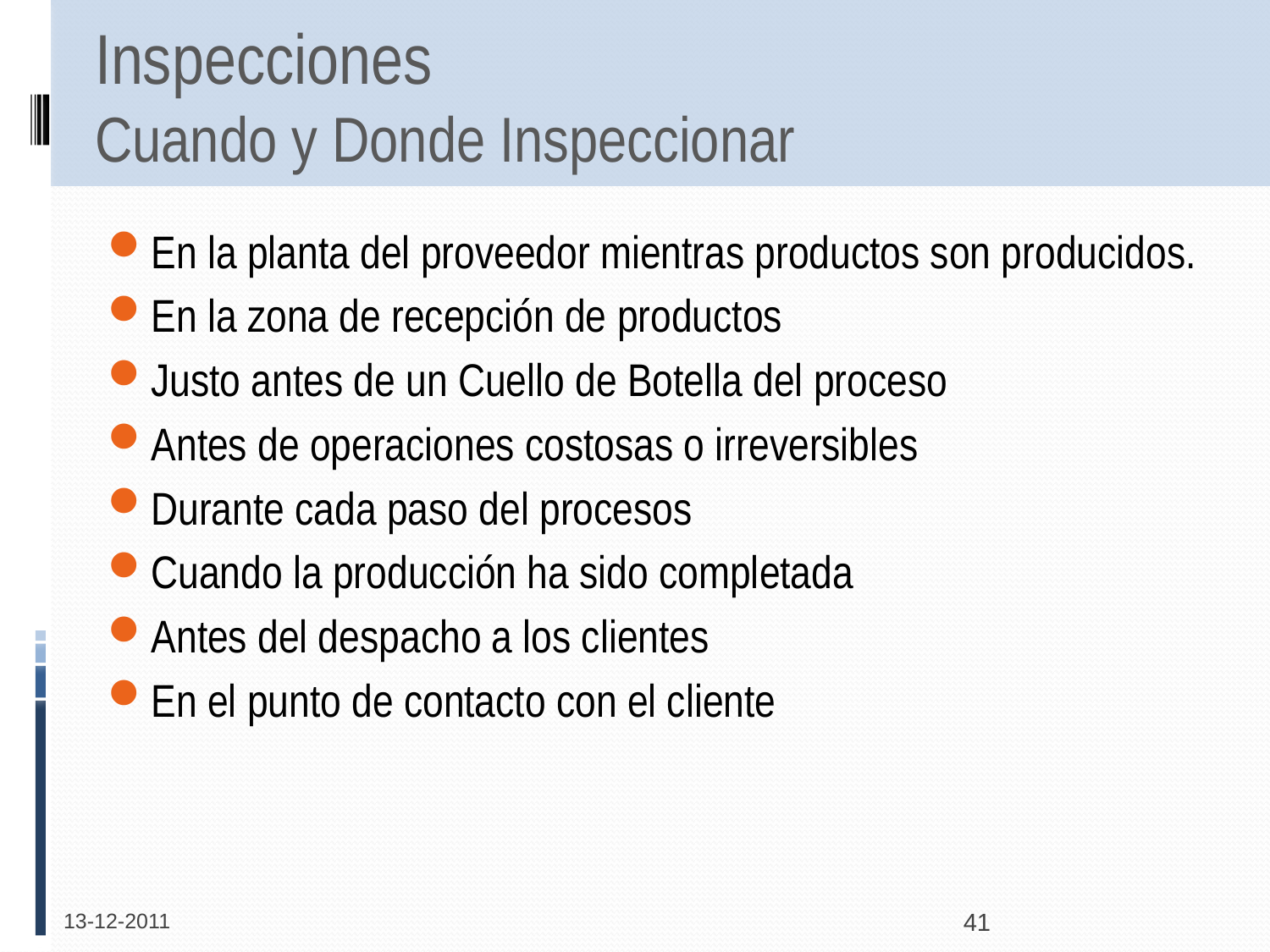

# Inspecciones Cuando y Donde Inspeccionar
En la planta del proveedor mientras productos son producidos.
En la zona de recepción de productos
Justo antes de un Cuello de Botella del proceso
Antes de operaciones costosas o irreversibles
Durante cada paso del procesos
Cuando la producción ha sido completada
Antes del despacho a los clientes
En el punto de contacto con el cliente

13-12-2011
41